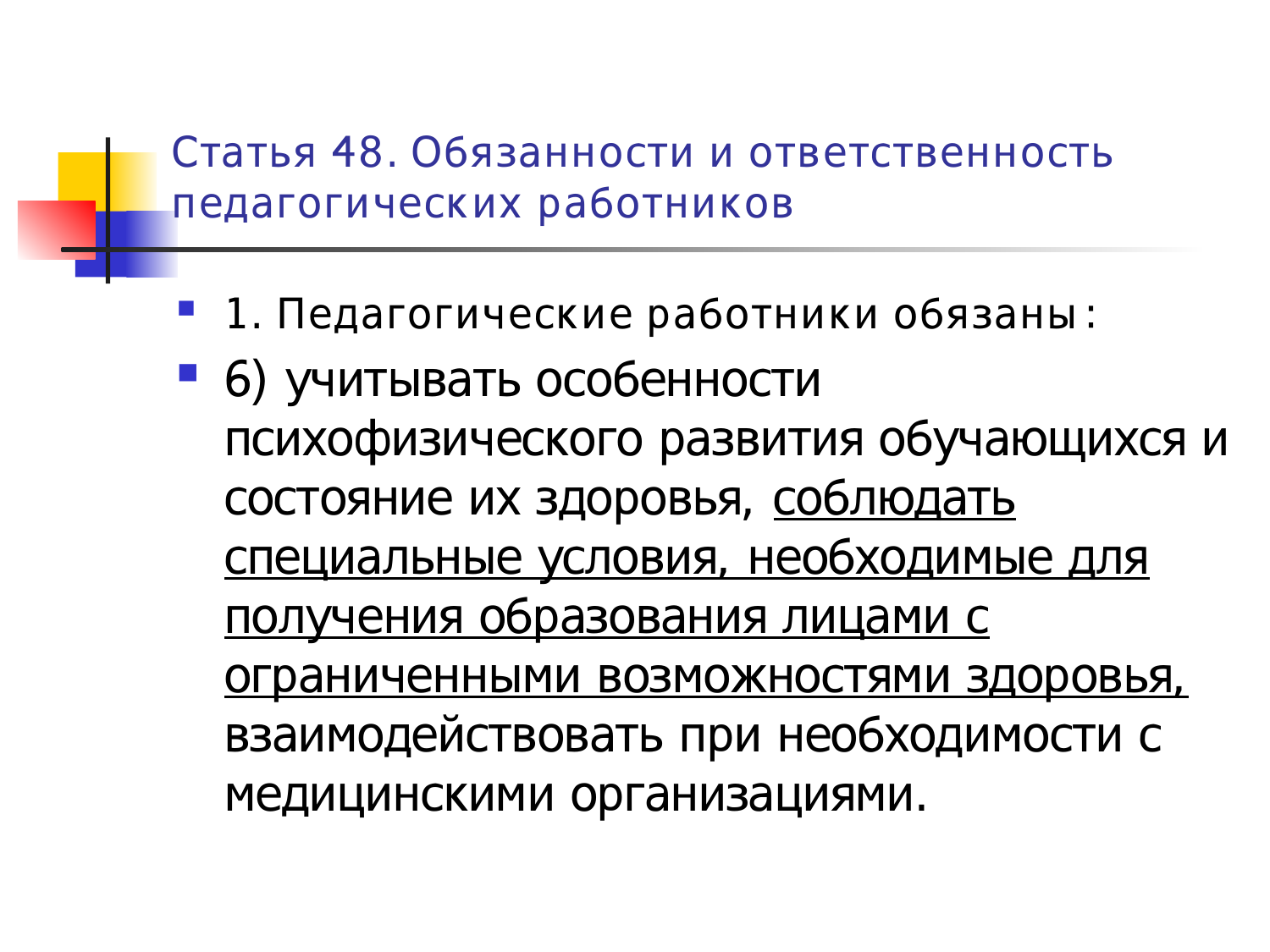

# Статья 48. Обязанности и ответственность педагогических работников
1. Педагогические работники обязаны:
6) учитывать особенности психофизического развития обучающихся и состояние их здоровья, соблюдать специальные условия, необходимые для получения образования лицами с ограниченными возможностями здоровья, взаимодействовать при необходимости с медицинскими организациями.